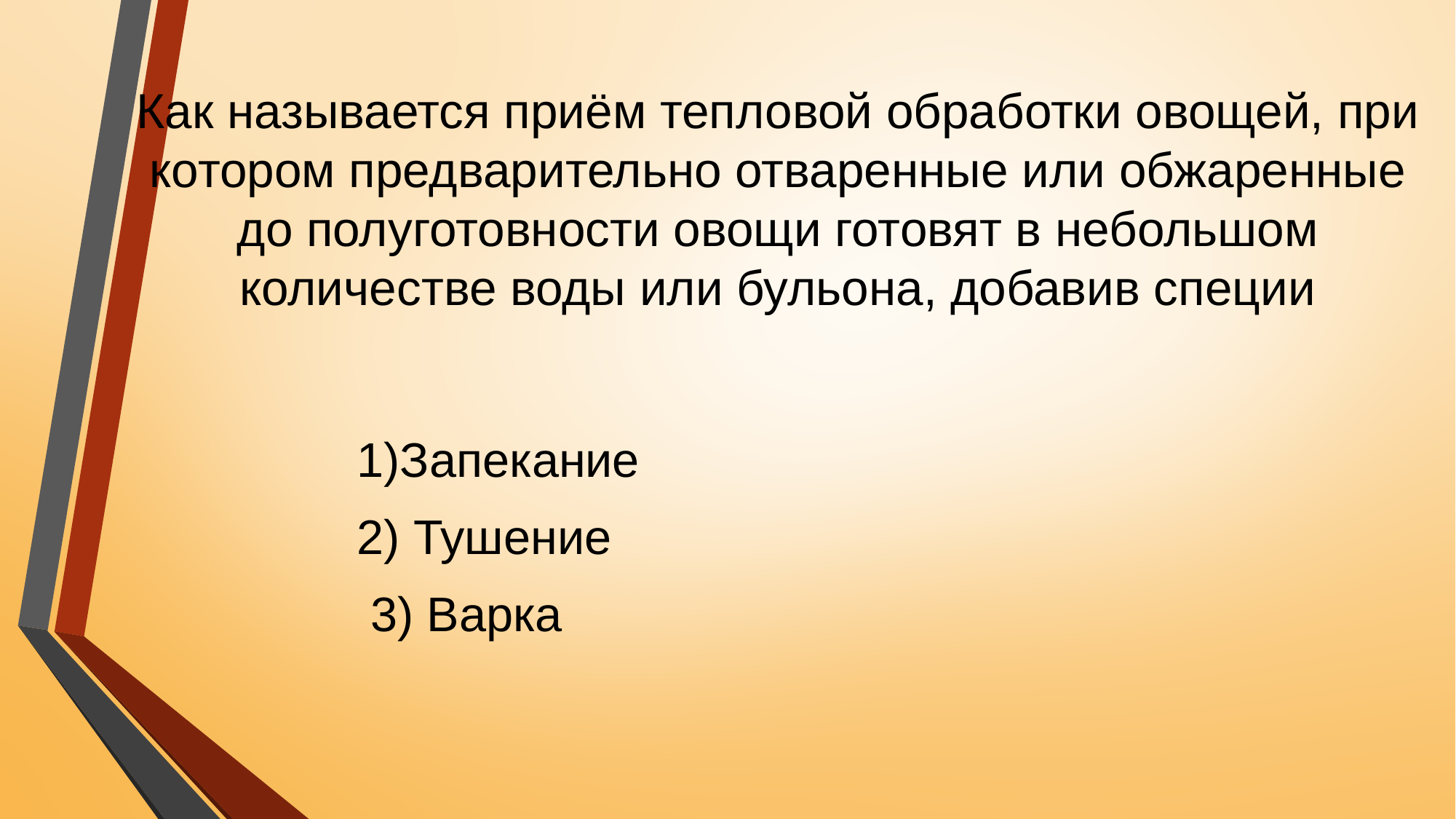

# Как называется приём тепловой обработки овощей, при котором предварительно отваренные или обжаренные до полуготовности овощи готовят в небольшом количестве воды или бульона, добавив специи
1)Запекание
2) Тушение
 3) Варка